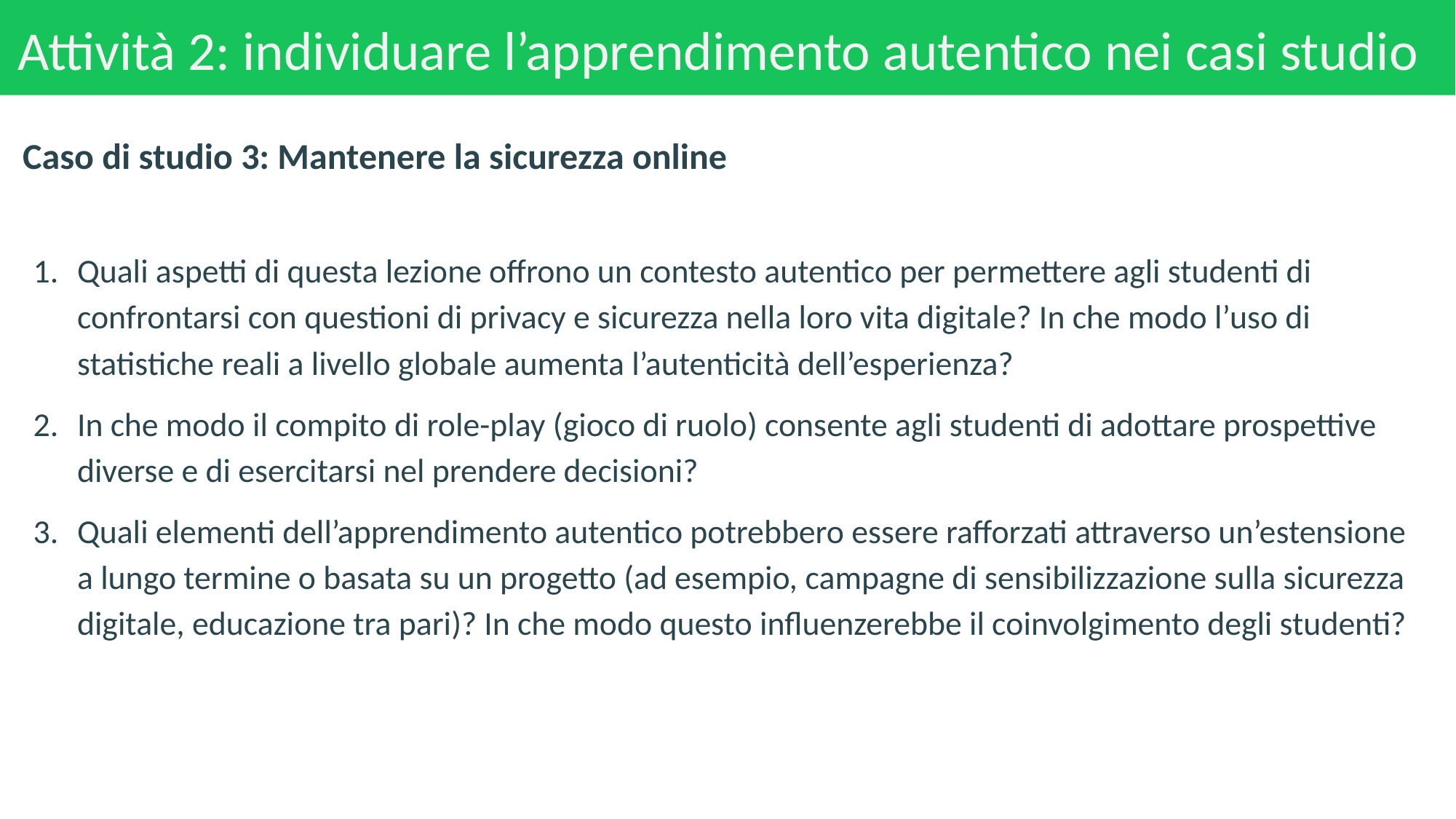

# Attività 2: individuare l’apprendimento autentico nei casi studio
Caso di studio 3: Mantenere la sicurezza online

Quali aspetti di questa lezione offrono un contesto autentico per permettere agli studenti di confrontarsi con questioni di privacy e sicurezza nella loro vita digitale? In che modo l’uso di statistiche reali a livello globale aumenta l’autenticità dell’esperienza?
In che modo il compito di role-play (gioco di ruolo) consente agli studenti di adottare prospettive diverse e di esercitarsi nel prendere decisioni?
Quali elementi dell’apprendimento autentico potrebbero essere rafforzati attraverso un’estensione a lungo termine o basata su un progetto (ad esempio, campagne di sensibilizzazione sulla sicurezza digitale, educazione tra pari)? In che modo questo influenzerebbe il coinvolgimento degli studenti?